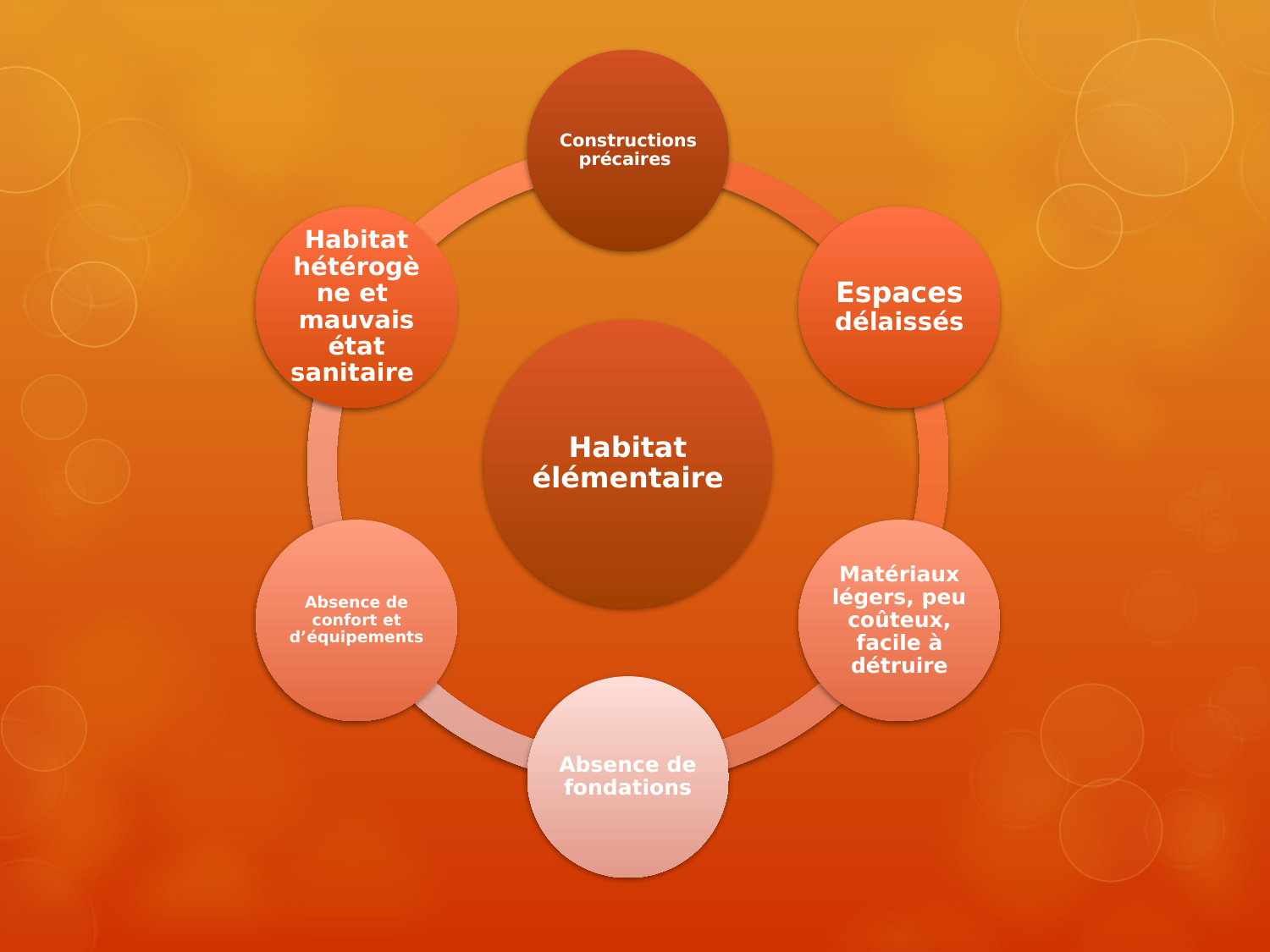

Habitat élémentaire
Constructions précaires
Espaces délaissés
Matériaux légers, peu coûteux, facile à détruire
Absence de fondations
Absence de confort et d’équipements
Habitat hétérogène et  mauvais état sanitaire
#